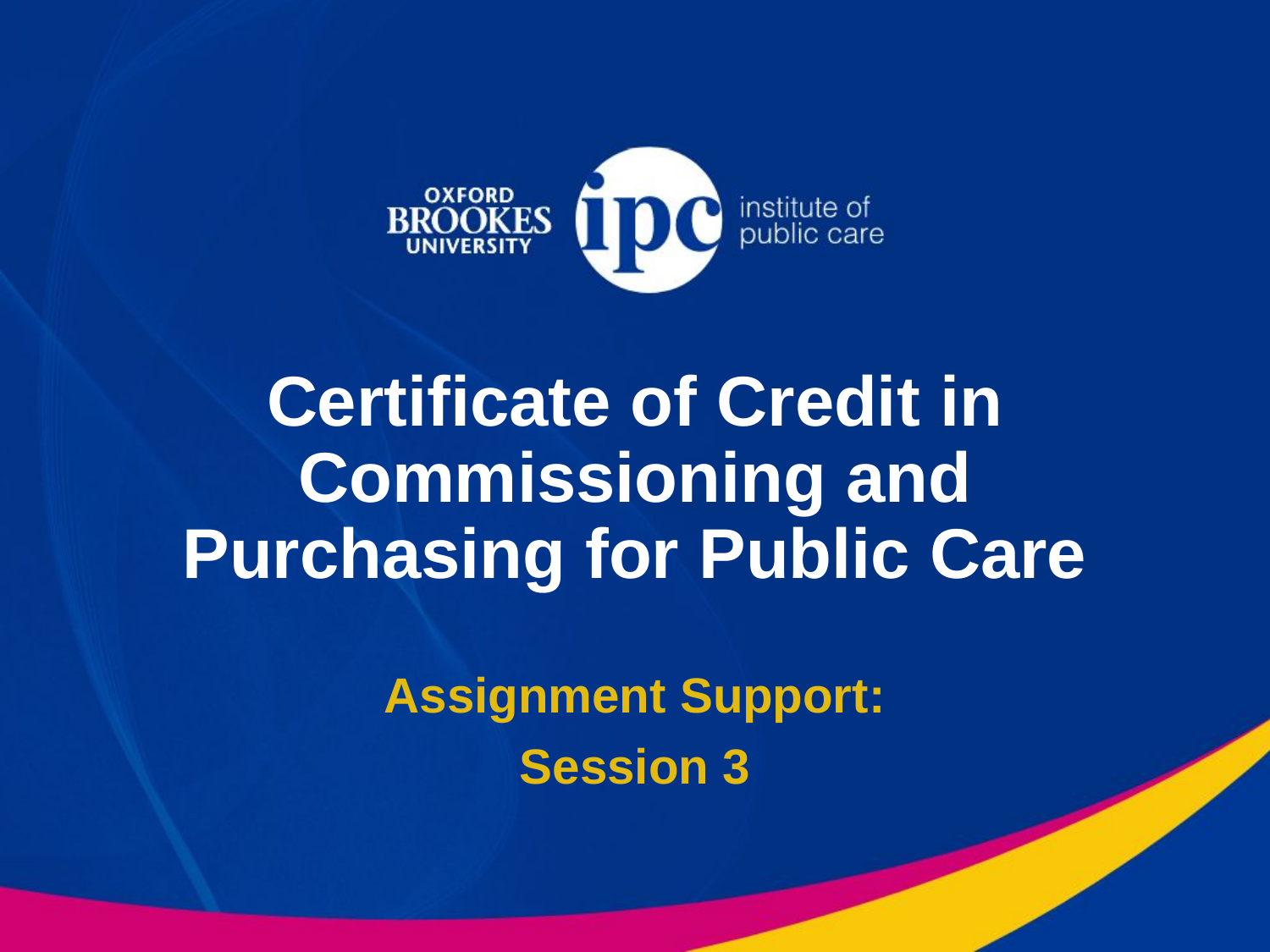

Certificate of Credit in Commissioning and Purchasing for Public Care
Assignment Support:
Session 3